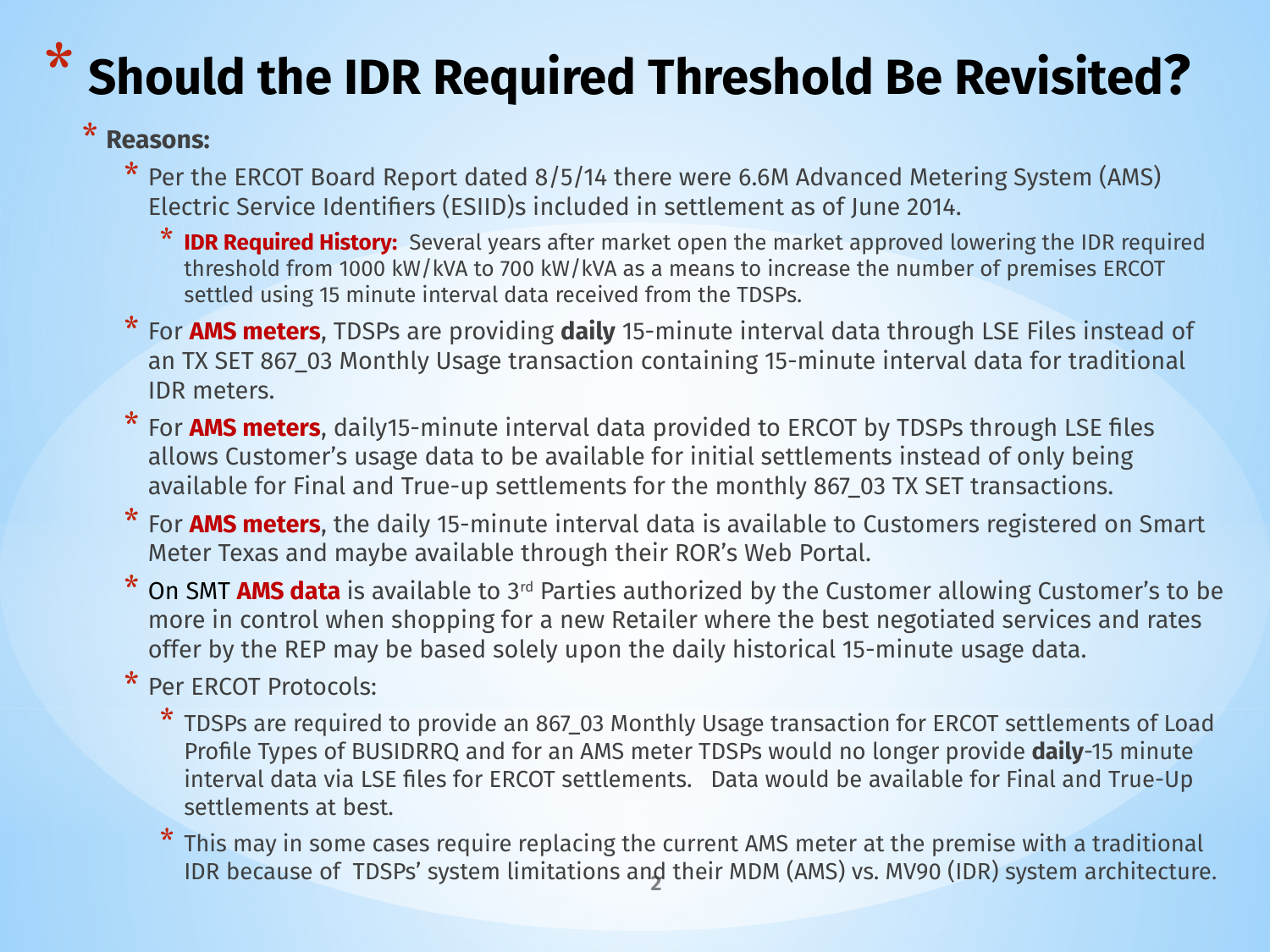

# Should the IDR Required Threshold Be Revisited?
Reasons:
Per the ERCOT Board Report dated 8/5/14 there were 6.6M Advanced Metering System (AMS) Electric Service Identifiers (ESIID)s included in settlement as of June 2014.
IDR Required History:  Several years after market open the market approved lowering the IDR required threshold from 1000 kW/kVA to 700 kW/kVA as a means to increase the number of premises ERCOT settled using 15 minute interval data received from the TDSPs.
For AMS meters, TDSPs are providing daily 15-minute interval data through LSE Files instead of an TX SET 867_03 Monthly Usage transaction containing 15-minute interval data for traditional IDR meters.
For AMS meters, daily15-minute interval data provided to ERCOT by TDSPs through LSE files allows Customer’s usage data to be available for initial settlements instead of only being available for Final and True-up settlements for the monthly 867_03 TX SET transactions.
For AMS meters, the daily 15-minute interval data is available to Customers registered on Smart Meter Texas and maybe available through their ROR’s Web Portal.
On SMT AMS data is available to 3rd Parties authorized by the Customer allowing Customer’s to be more in control when shopping for a new Retailer where the best negotiated services and rates offer by the REP may be based solely upon the daily historical 15-minute usage data.
Per ERCOT Protocols:
TDSPs are required to provide an 867_03 Monthly Usage transaction for ERCOT settlements of Load Profile Types of BUSIDRRQ and for an AMS meter TDSPs would no longer provide daily-15 minute interval data via LSE files for ERCOT settlements.   Data would be available for Final and True-Up settlements at best.
This may in some cases require replacing the current AMS meter at the premise with a traditional IDR because of  TDSPs’ system limitations and their MDM (AMS) vs. MV90 (IDR) system architecture.
2